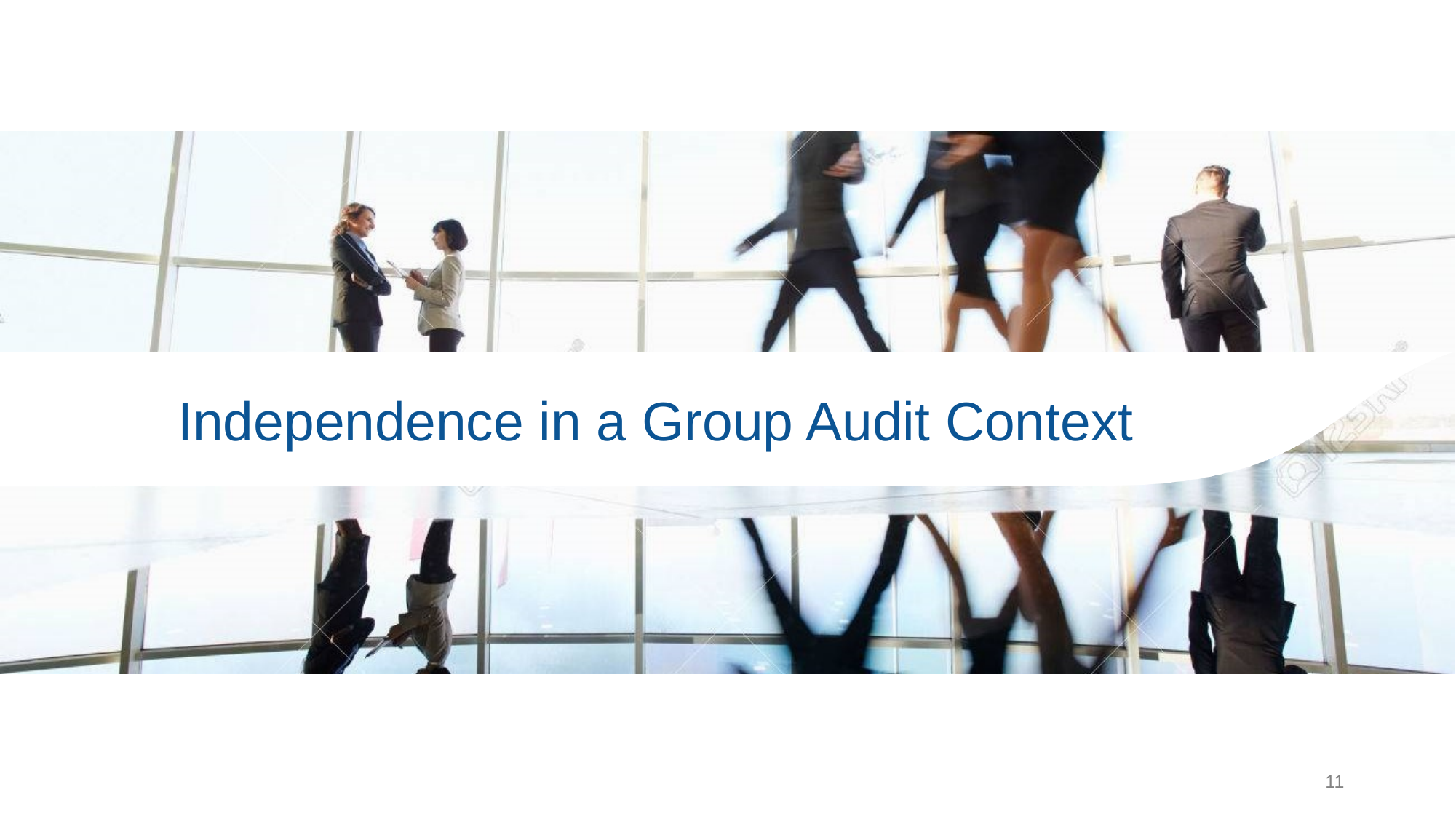

# Independence in a Group Audit Context
11